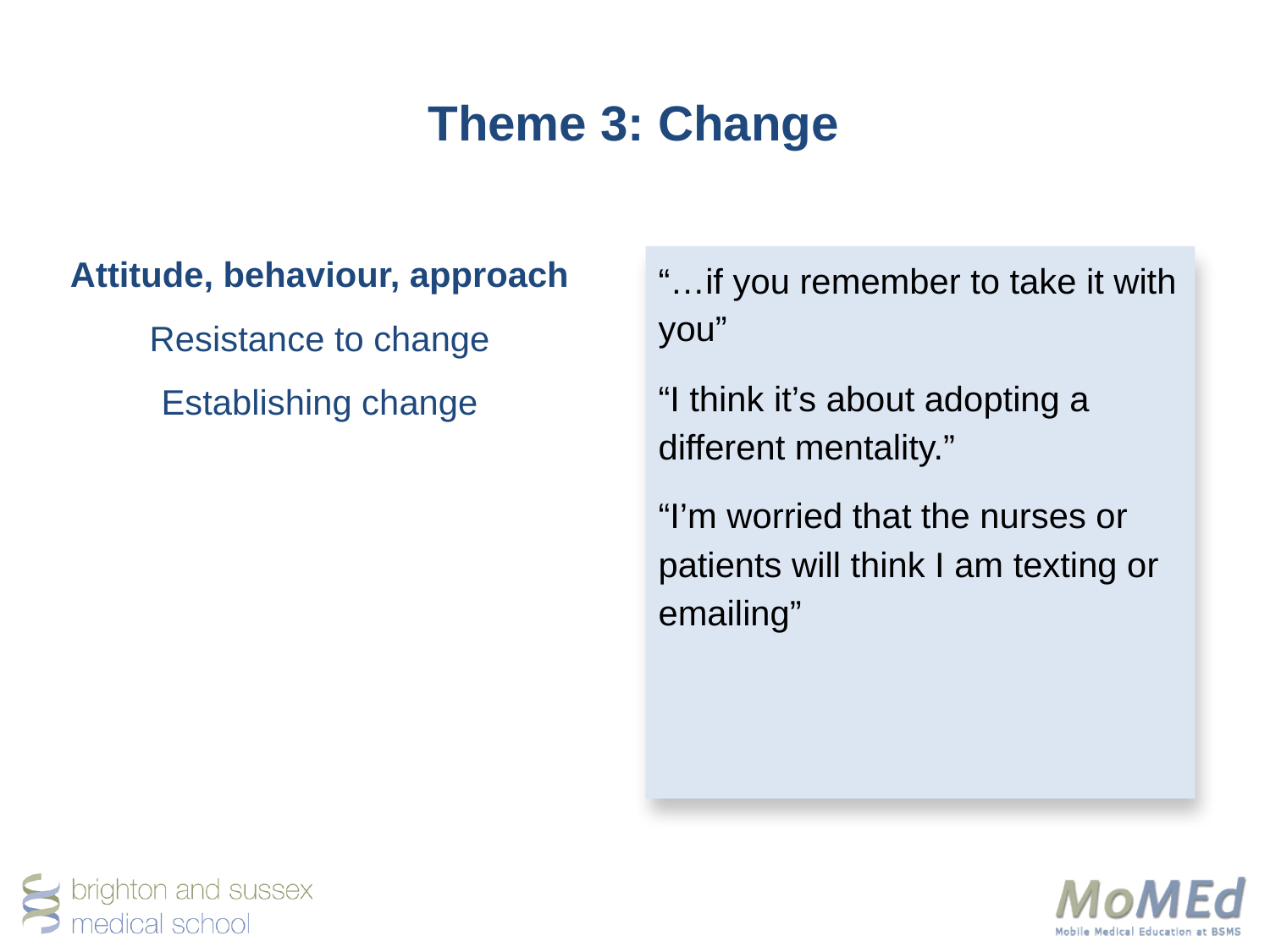

# Theme 3: Change
Attitude, behaviour, approach
Resistance to change
Establishing change
“…if you remember to take it with you”
“I think it’s about adopting a different mentality.”
“I’m worried that the nurses or patients will think I am texting or emailing”